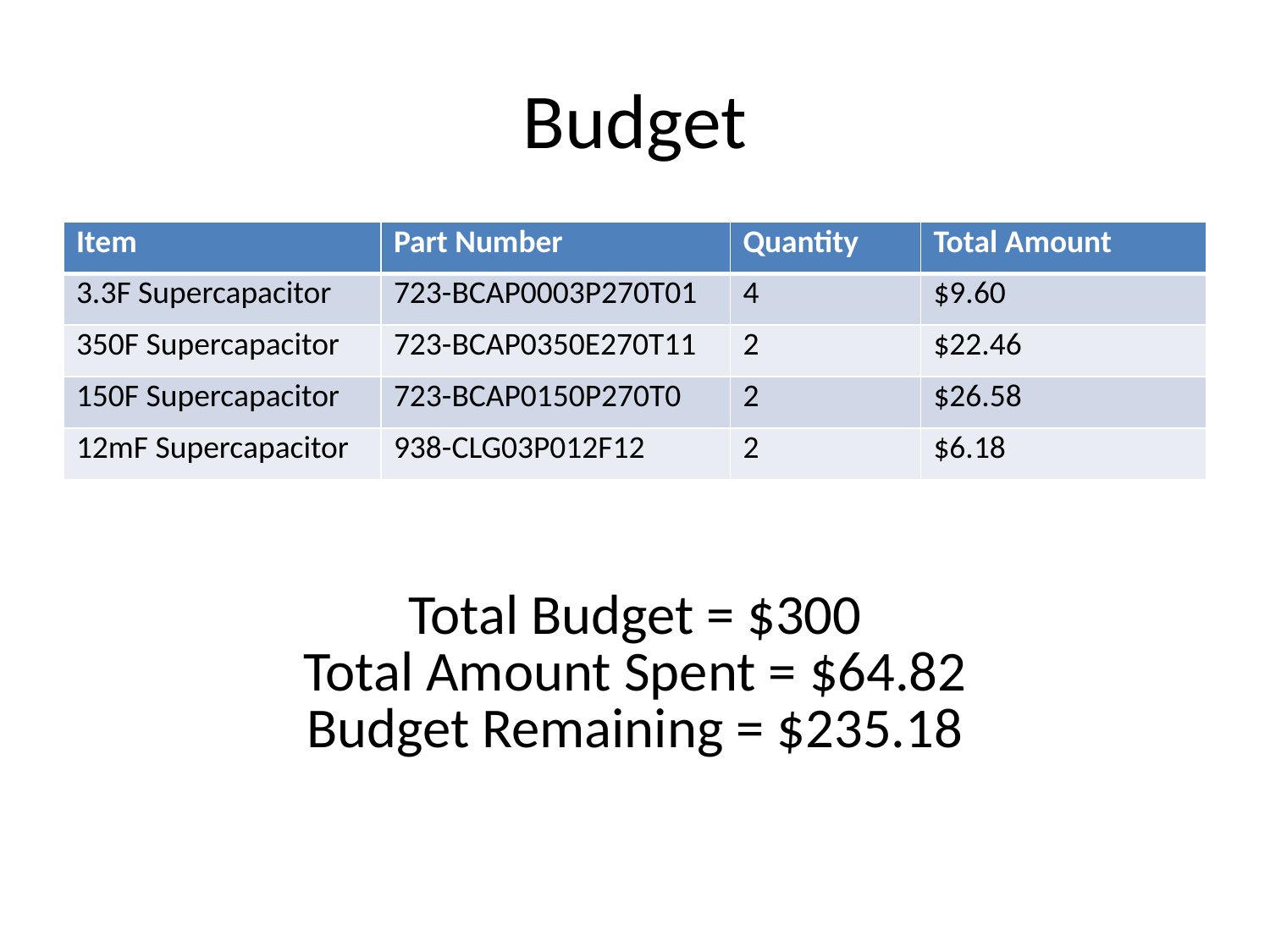

# Budget
| Item | Part Number | Quantity | Total Amount |
| --- | --- | --- | --- |
| 3.3F Supercapacitor | 723-BCAP0003P270T01 | 4 | $9.60 |
| 350F Supercapacitor | 723-BCAP0350E270T11 | 2 | $22.46 |
| 150F Supercapacitor | 723-BCAP0150P270T0 | 2 | $26.58 |
| 12mF Supercapacitor | 938-CLG03P012F12 | 2 | $6.18 |
Total Budget = $300
Total Amount Spent = $64.82
Budget Remaining = $235.18